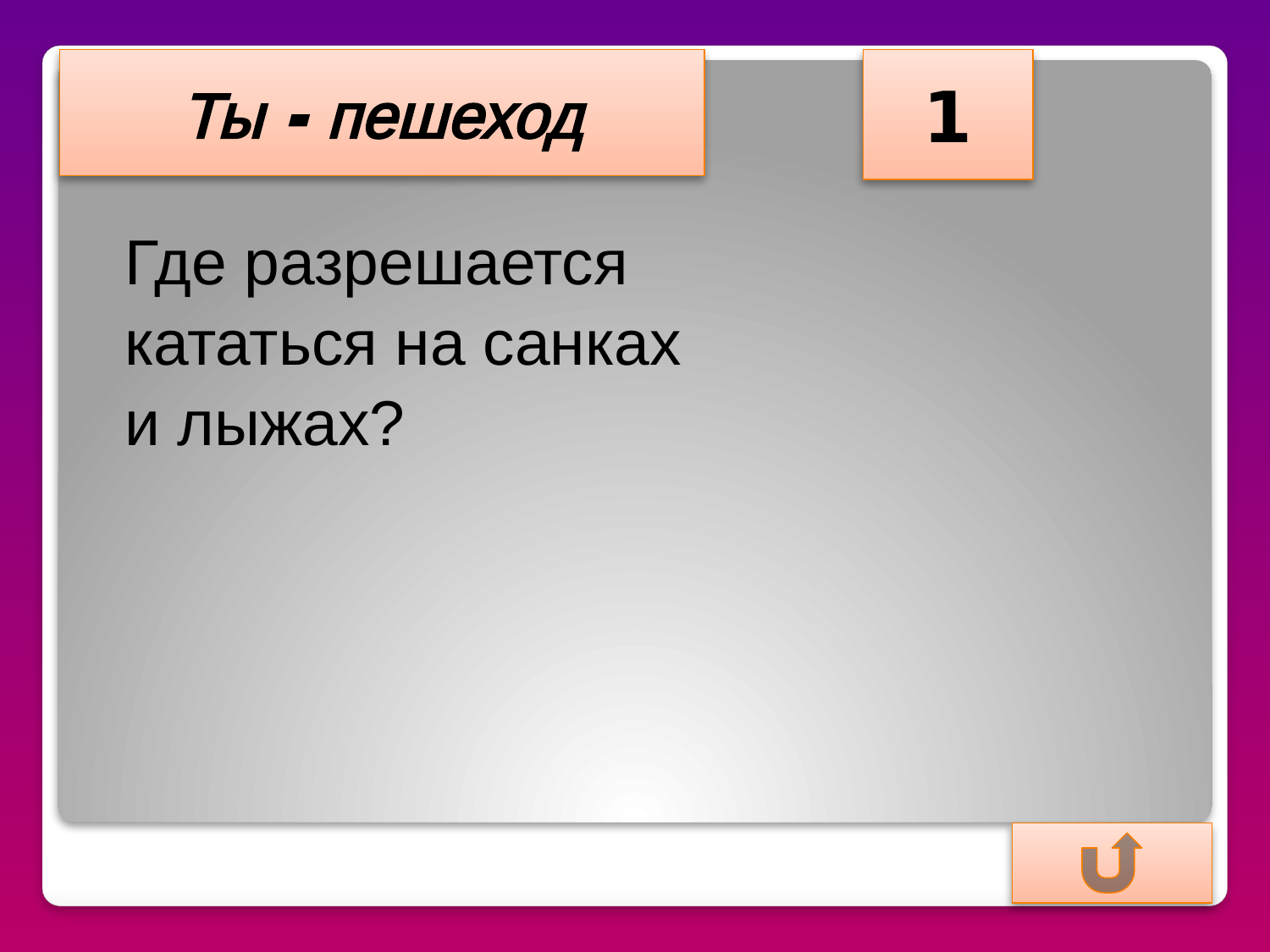

Ты - пешеход
1
# Где разрешается
кататься на санках
и лыжах?